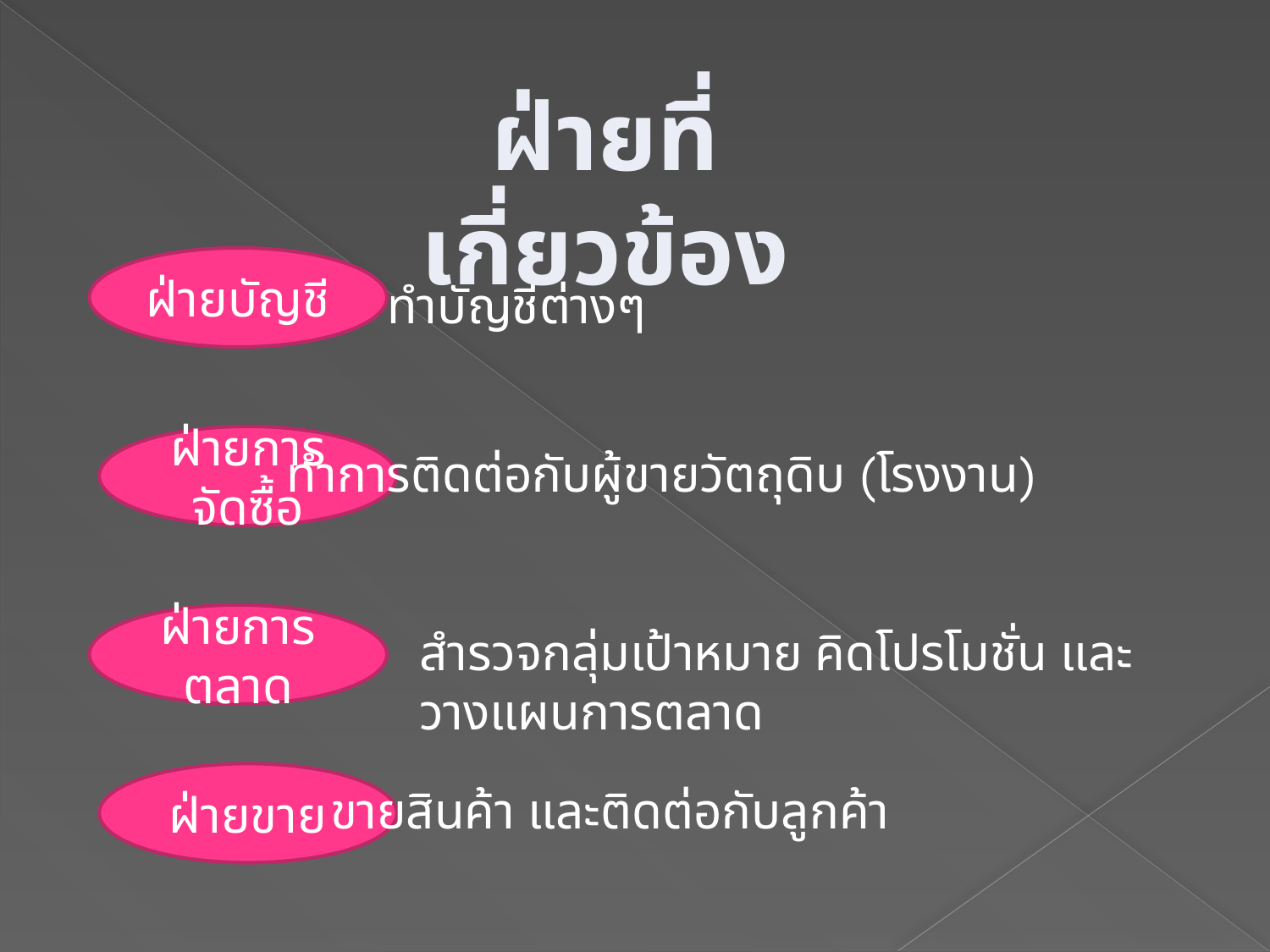

ฝ่ายที่เกี่ยวข้อง
ฝ่ายบัญชี
ทำบัญชีต่างๆ
ฝ่ายการจัดซื้อ
ทำการติดต่อกับผู้ขายวัตถุดิบ (โรงงาน)
ฝ่ายการตลาด
สำรวจกลุ่มเป้าหมาย คิดโปรโมชั่น และวางแผนการตลาด
ฝ่ายขาย
ขายสินค้า และติดต่อกับลูกค้า